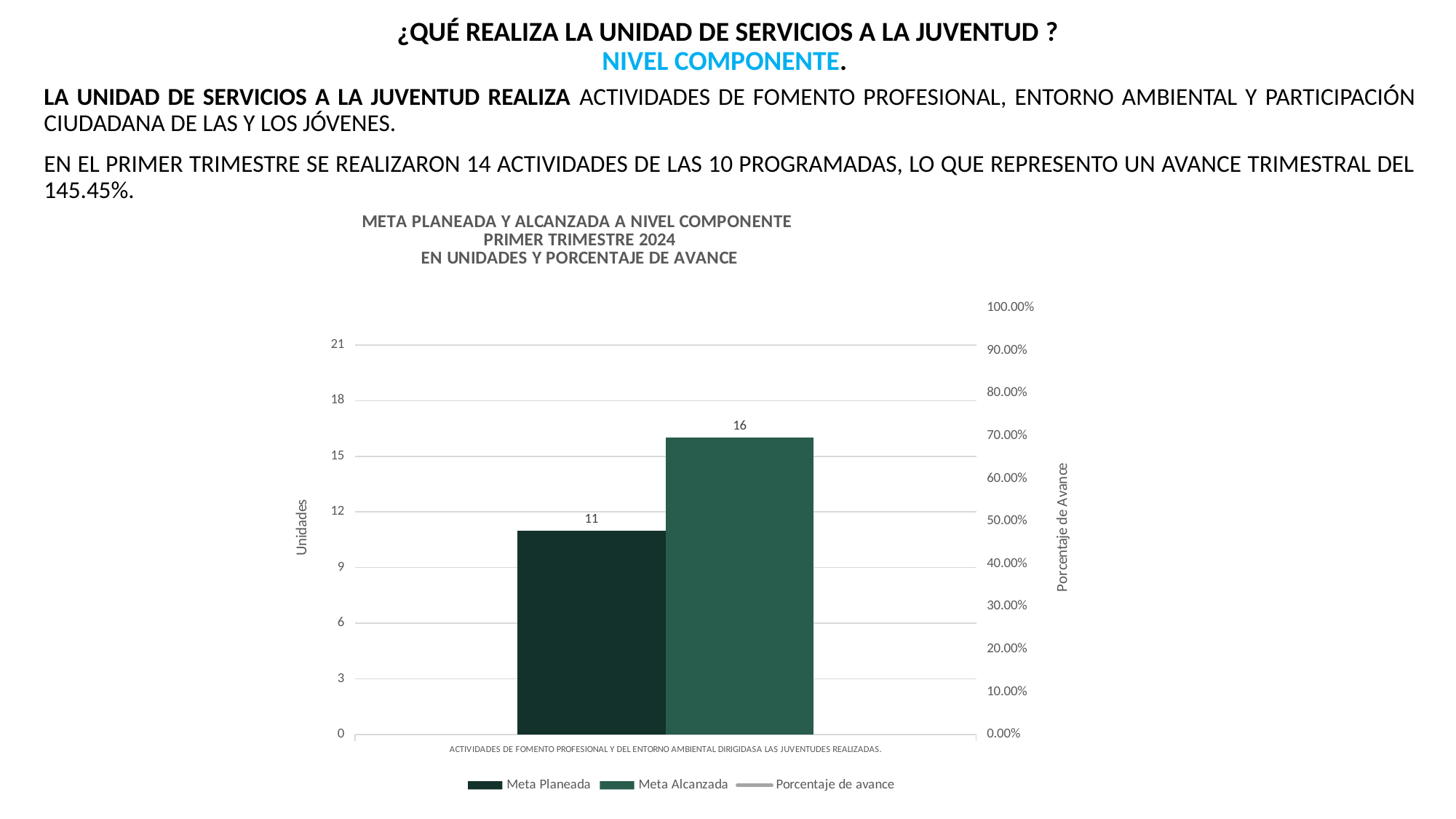

¿QUÉ REALIZA LA UNIDAD DE SERVICIOS A LA JUVENTUD ? NIVEL COMPONENTE.
LA UNIDAD DE SERVICIOS A LA JUVENTUD REALIZA ACTIVIDADES DE FOMENTO PROFESIONAL, ENTORNO AMBIENTAL Y PARTICIPACIÓN CIUDADANA DE LAS Y LOS JÓVENES.
EN EL PRIMER TRIMESTRE SE REALIZARON 14 ACTIVIDADES DE LAS 10 PROGRAMADAS, LO QUE REPRESENTO UN AVANCE TRIMESTRAL DEL 145.45%.

### Chart: META PLANEADA Y ALCANZADA A NIVEL COMPONENTE
PRIMER TRIMESTRE 2024
EN UNIDADES Y PORCENTAJE DE AVANCE

| Category | Meta Planeada | Meta Alcanzada |  |
|---|---|---|---|
| ACTIVIDADES DE FOMENTO PROFESIONAL Y DEL ENTORNO AMBIENTAL DIRIGIDASA LAS JUVENTUDES REALIZADAS. | 11.0 | 16.0 | 1.4545454545454546 |